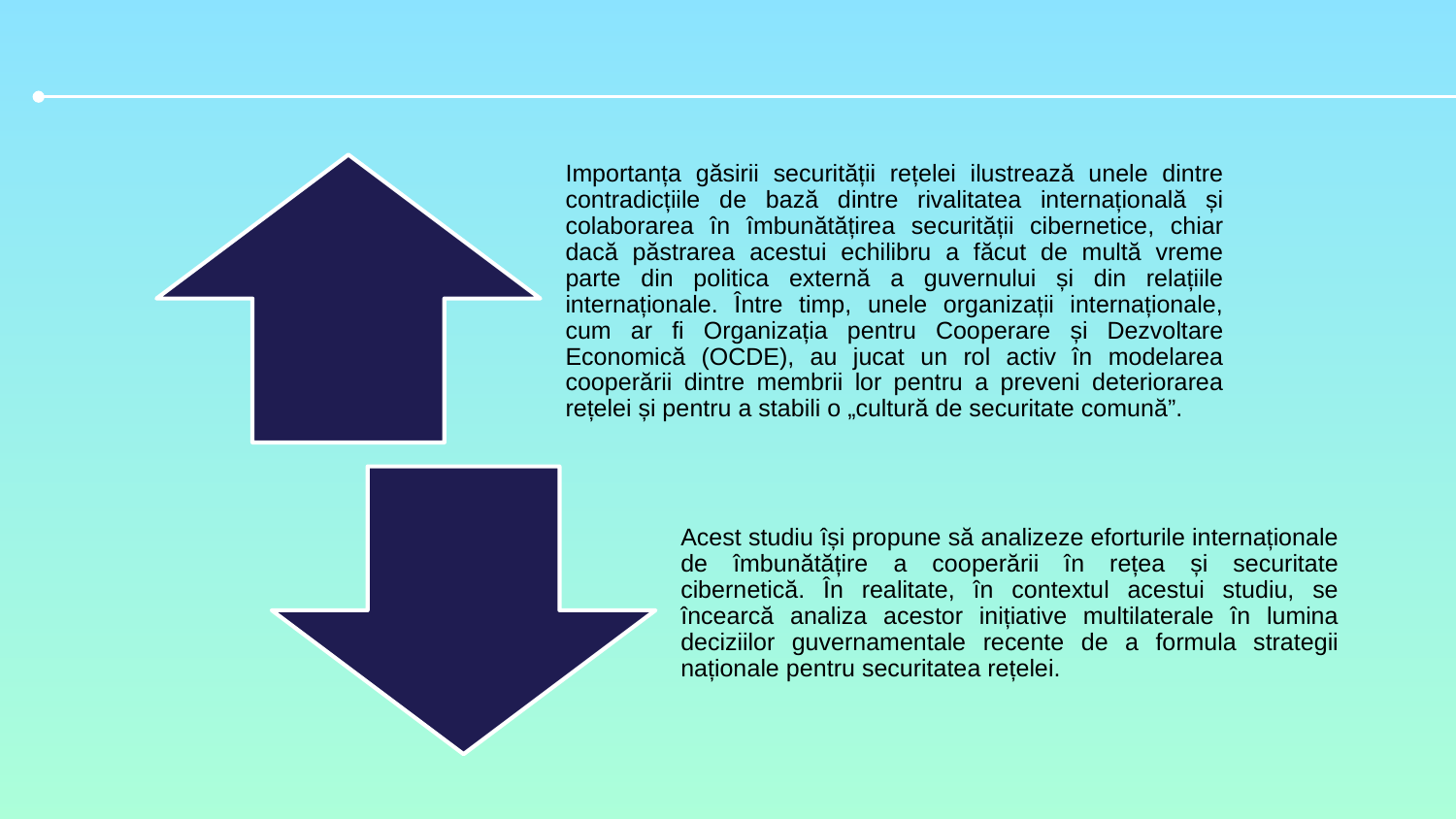

Importanța găsirii securității rețelei ilustrează unele dintre contradicțiile de bază dintre rivalitatea internațională și colaborarea în îmbunătățirea securității cibernetice, chiar dacă păstrarea acestui echilibru a făcut de multă vreme parte din politica externă a guvernului și din relațiile internaționale. Între timp, unele organizații internaționale, cum ar fi Organizația pentru Cooperare și Dezvoltare Economică (OCDE), au jucat un rol activ în modelarea cooperării dintre membrii lor pentru a preveni deteriorarea rețelei și pentru a stabili o „cultură de securitate comună”.
Acest studiu își propune să analizeze eforturile internaționale de îmbunătățire a cooperării în rețea și securitate cibernetică. În realitate, în contextul acestui studiu, se încearcă analiza acestor inițiative multilaterale în lumina deciziilor guvernamentale recente de a formula strategii naționale pentru securitatea rețelei.